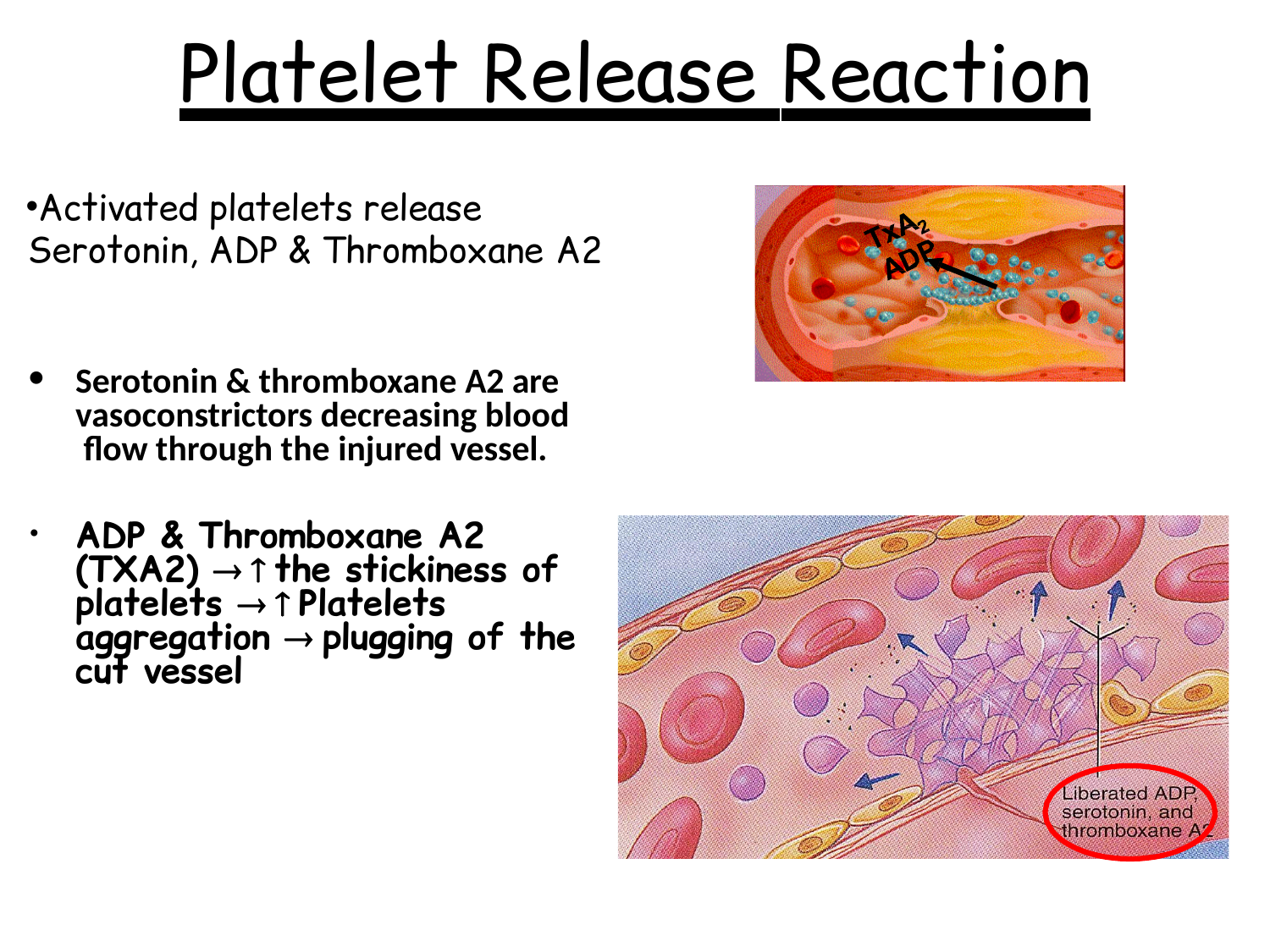

# Platelet Release Reaction
Activated platelets release  Serotonin, ADP & Thromboxane A2

Serotonin & thromboxane A2 are  vasoconstrictors decreasing blood  flow through the injured vessel.

ADP & Thromboxane A2  (TXA2) → ↑ the stickiness of  platelets → ↑ Platelets  aggregation → plugging of the  cut vessel